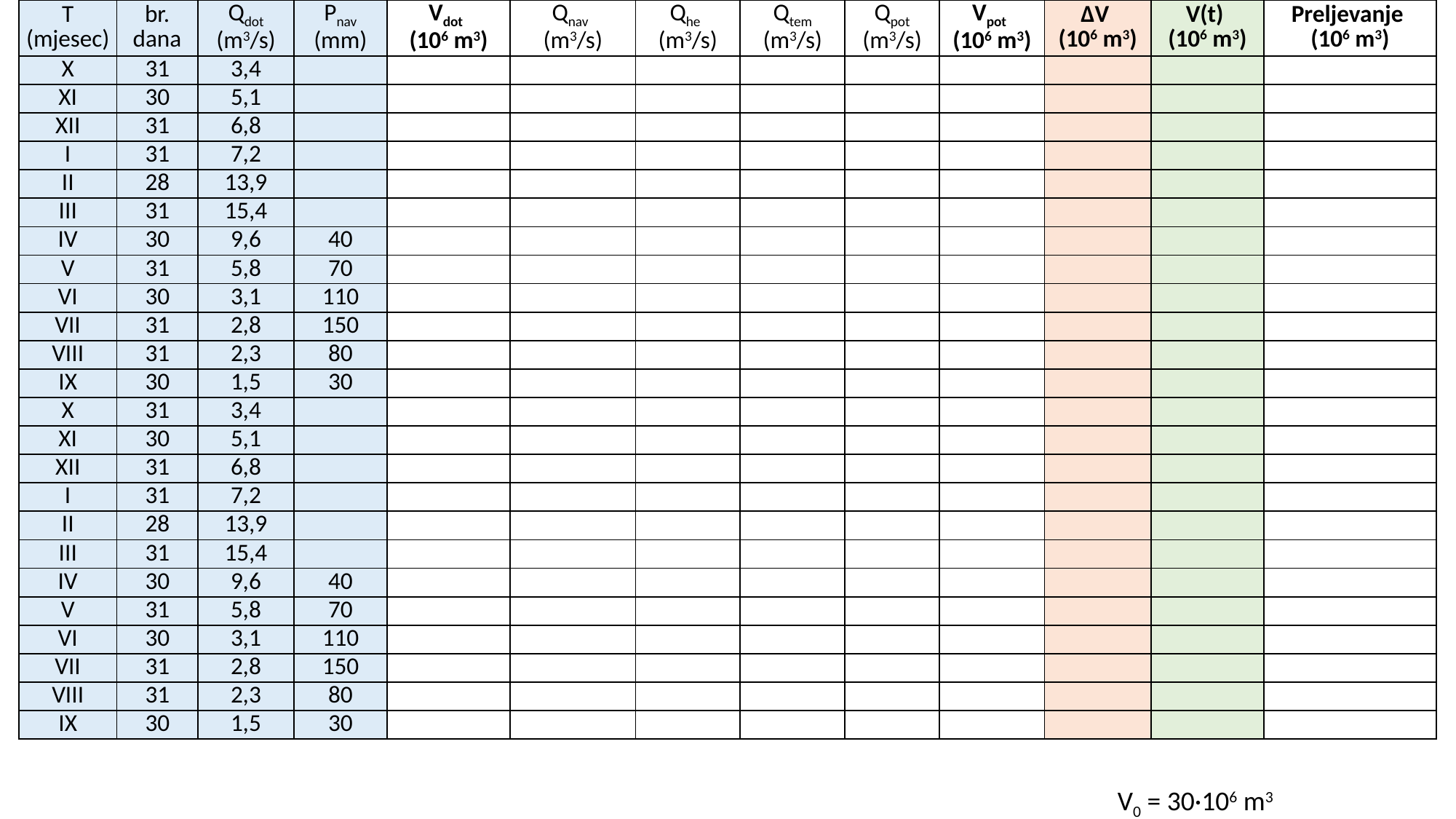

| T (mjesec) | br. dana | Qdot (m3/s) | Pnav (mm) | Vdot (106 m3) | Qnav (m3/s) | Qhe (m3/s) | Qtem (m3/s) | Qpot (m3/s) | Vpot (106 m3) | ΔV (106 m3) | V(t) (106 m3) | Preljevanje (106 m3) |
| --- | --- | --- | --- | --- | --- | --- | --- | --- | --- | --- | --- | --- |
| X | 31 | 3,4 |  |  |  |  |  |  |  |  |  |  |
| XI | 30 | 5,1 |  |  |  |  |  |  |  |  |  |  |
| XII | 31 | 6,8 |  |  |  |  |  |  |  |  |  |  |
| I | 31 | 7,2 |  |  |  |  |  |  |  |  |  |  |
| II | 28 | 13,9 |  |  |  |  |  |  |  |  |  |  |
| III | 31 | 15,4 |  |  |  |  |  |  |  |  |  |  |
| IV | 30 | 9,6 | 40 |  |  |  |  |  |  |  |  |  |
| V | 31 | 5,8 | 70 |  |  |  |  |  |  |  |  |  |
| VI | 30 | 3,1 | 110 |  |  |  |  |  |  |  |  |  |
| VII | 31 | 2,8 | 150 |  |  |  |  |  |  |  |  |  |
| VIII | 31 | 2,3 | 80 |  |  |  |  |  |  |  |  |  |
| IX | 30 | 1,5 | 30 |  |  |  |  |  |  |  |  |  |
| X | 31 | 3,4 |  |  |  |  |  |  |  |  |  |  |
| XI | 30 | 5,1 |  |  |  |  |  |  |  |  |  |  |
| XII | 31 | 6,8 |  |  |  |  |  |  |  |  |  |  |
| I | 31 | 7,2 |  |  |  |  |  |  |  |  |  |  |
| II | 28 | 13,9 |  |  |  |  |  |  |  |  |  |  |
| III | 31 | 15,4 |  |  |  |  |  |  |  |  |  |  |
| IV | 30 | 9,6 | 40 |  |  |  |  |  |  |  |  |  |
| V | 31 | 5,8 | 70 |  |  |  |  |  |  |  |  |  |
| VI | 30 | 3,1 | 110 |  |  |  |  |  |  |  |  |  |
| VII | 31 | 2,8 | 150 |  |  |  |  |  |  |  |  |  |
| VIII | 31 | 2,3 | 80 |  |  |  |  |  |  |  |  |  |
| IX | 30 | 1,5 | 30 |  |  |  |  |  |  |  |  |  |
V0 = 30·106 m3